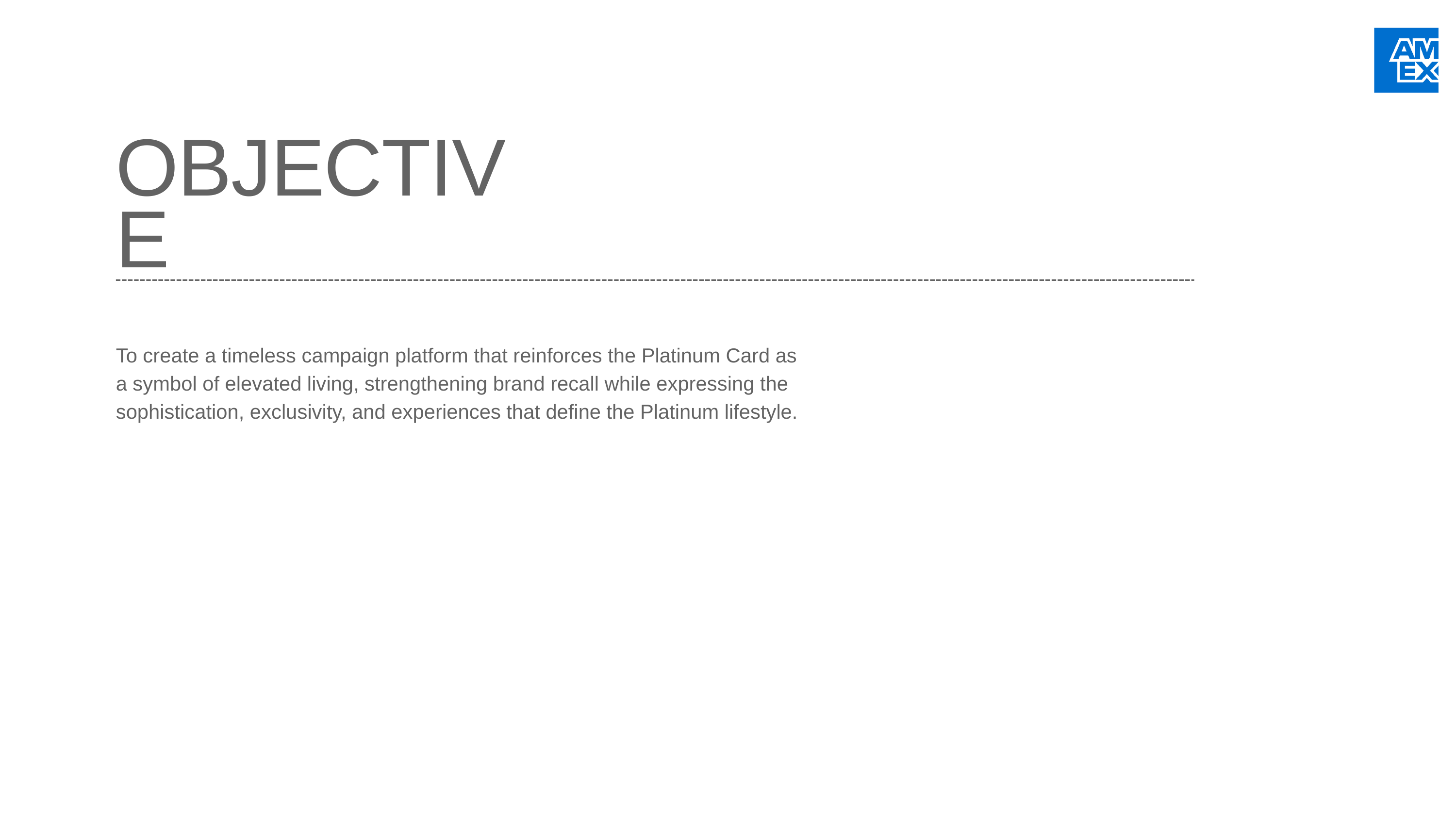

OBJECTIVE

To create a timeless campaign platform that reinforces the Platinum Card as a symbol of elevated living, strengthening brand recall while expressing the sophistication, exclusivity, and experiences that define the Platinum lifestyle.